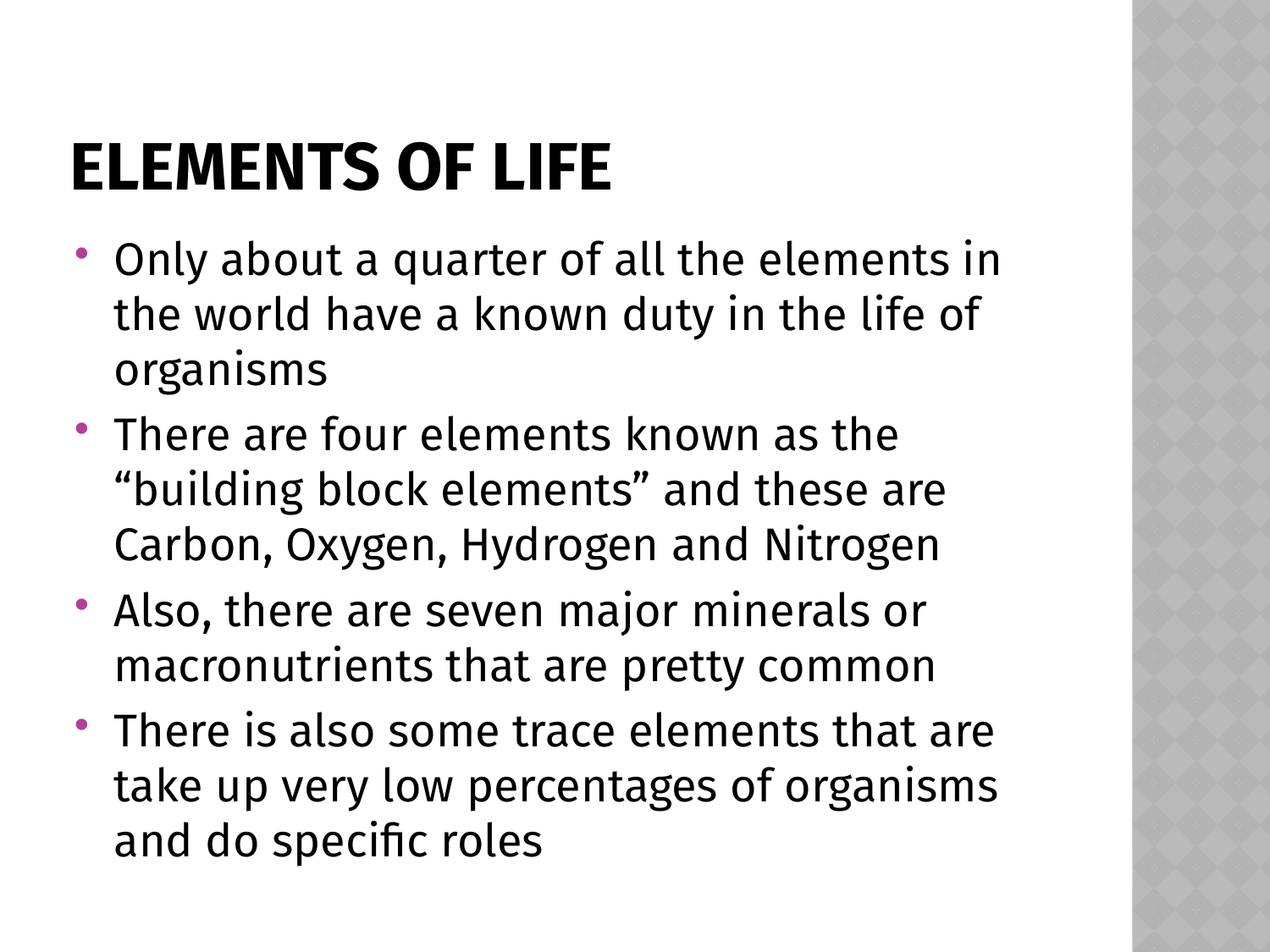

# Elements of life
Only about a quarter of all the elements in the world have a known duty in the life of organisms
There are four elements known as the “building block elements” and these are Carbon, Oxygen, Hydrogen and Nitrogen
Also, there are seven major minerals or macronutrients that are pretty common
There is also some trace elements that are take up very low percentages of organisms and do specific roles